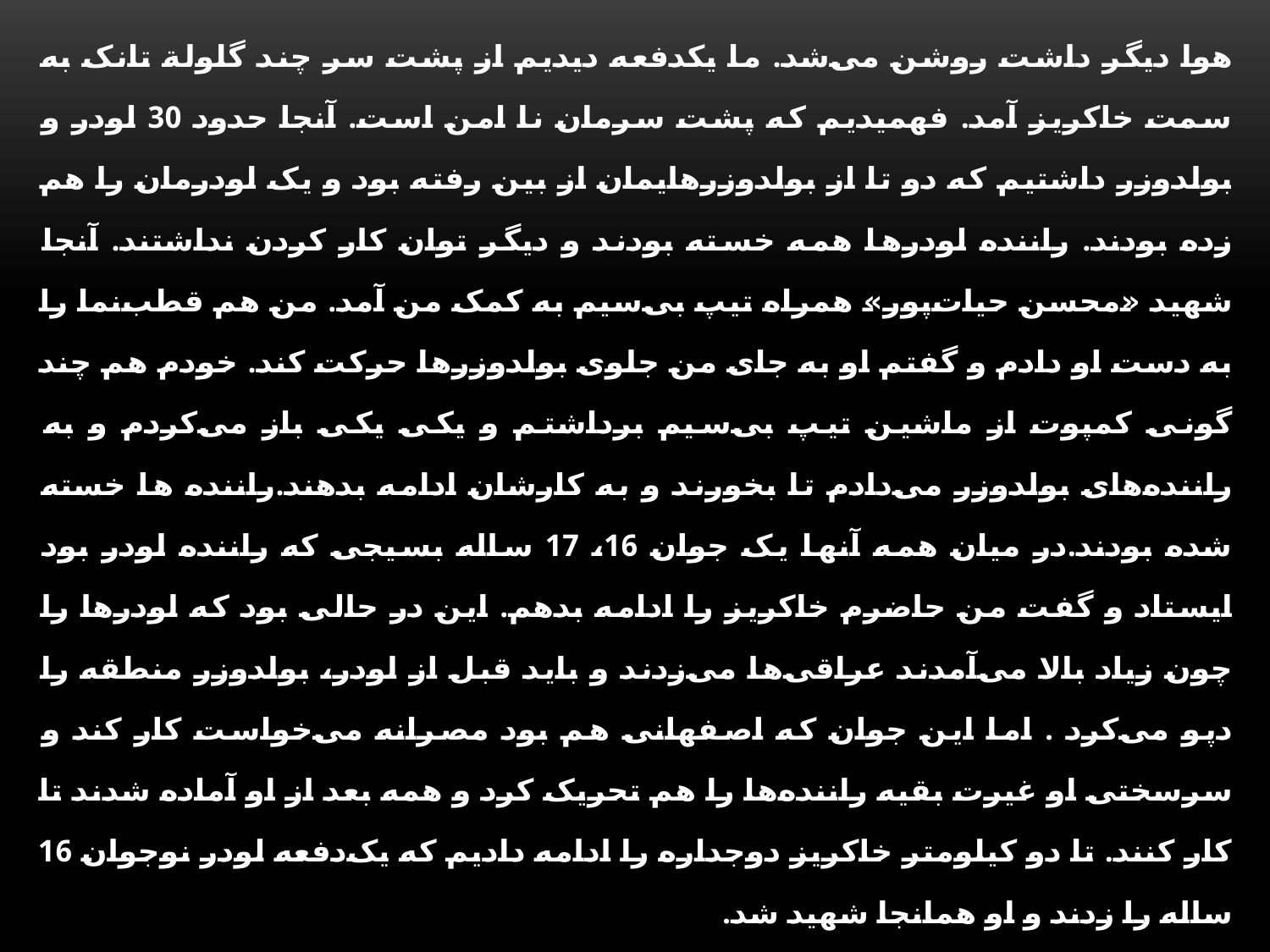

دیگر از بچه‌های تخریب هم خبری نبود. همه‌شان یا شهید شده بودند یا مجروح. همه چیز آنجا حسابی به هم ریخته بود. من راه افتادم وسط میدان مین. چون هیچ کسی آنجا نبود. باید سیم تله‌ها را برای خنثی کردن مین‌ها قطع می‌کردم، اما سیم‌چین همراهم نبود. مجبور شدم با دندان سیم تله‌ها را باز کنم و هر طور که شده مین‌ها را خنثی کنم.
هوا دیگر داشت روشن می‌شد. ما یکدفعه دیدیم از پشت سر چند گلولة تانک به سمت خاکریز آمد. فهمیدیم که پشت سرمان نا امن است. آنجا حدود 30 لودر و بولدوزر داشتیم که دو تا از بولدوزرهایمان از بین رفته بود و یک لودرمان را هم زده بودند. راننده لودرها همه خسته بودند و دیگر توان کار کردن نداشتند. آنجا شهید «محسن حیات‌پور» همراه تیپ بی‌سیم به کمک من آمد. من هم قطب‌نما را به دست او دادم و گفتم او به جای من جلوی بولدوزرها حرکت کند. خودم هم چند گونی کمپوت از ماشین تیپ بی‌سیم برداشتم و یکی یکی باز می‌کردم و به راننده‌های بولدوزر می‌دادم تا بخورند و به کارشان ادامه بدهند.راننده ها خسته شده بودند.در میان همه آنها یک جوان 16، 17 ساله بسیجی که راننده لودر بود ایستاد و گفت من حاضرم خاکریز را ادامه بدهم. این در حالی بود که لودرها را چون زیاد بالا می‌آمدند عراقی‌ها می‌زدند و باید قبل از لودر، بولدوزر منطقه را دپو می‌کرد . اما این جوان که اصفهانی هم بود مصرانه می‌خواست کار کند و سرسختی او غیرت بقیه راننده‌ها را هم تحریک کرد و همه بعد از او آماده شدند تا کار کنند. تا دو کیلومتر خاکریز دوجداره را ادامه دادیم که یک‌دفعه لودر نوجوان 16 ساله را زدند و او همانجا شهید شد.